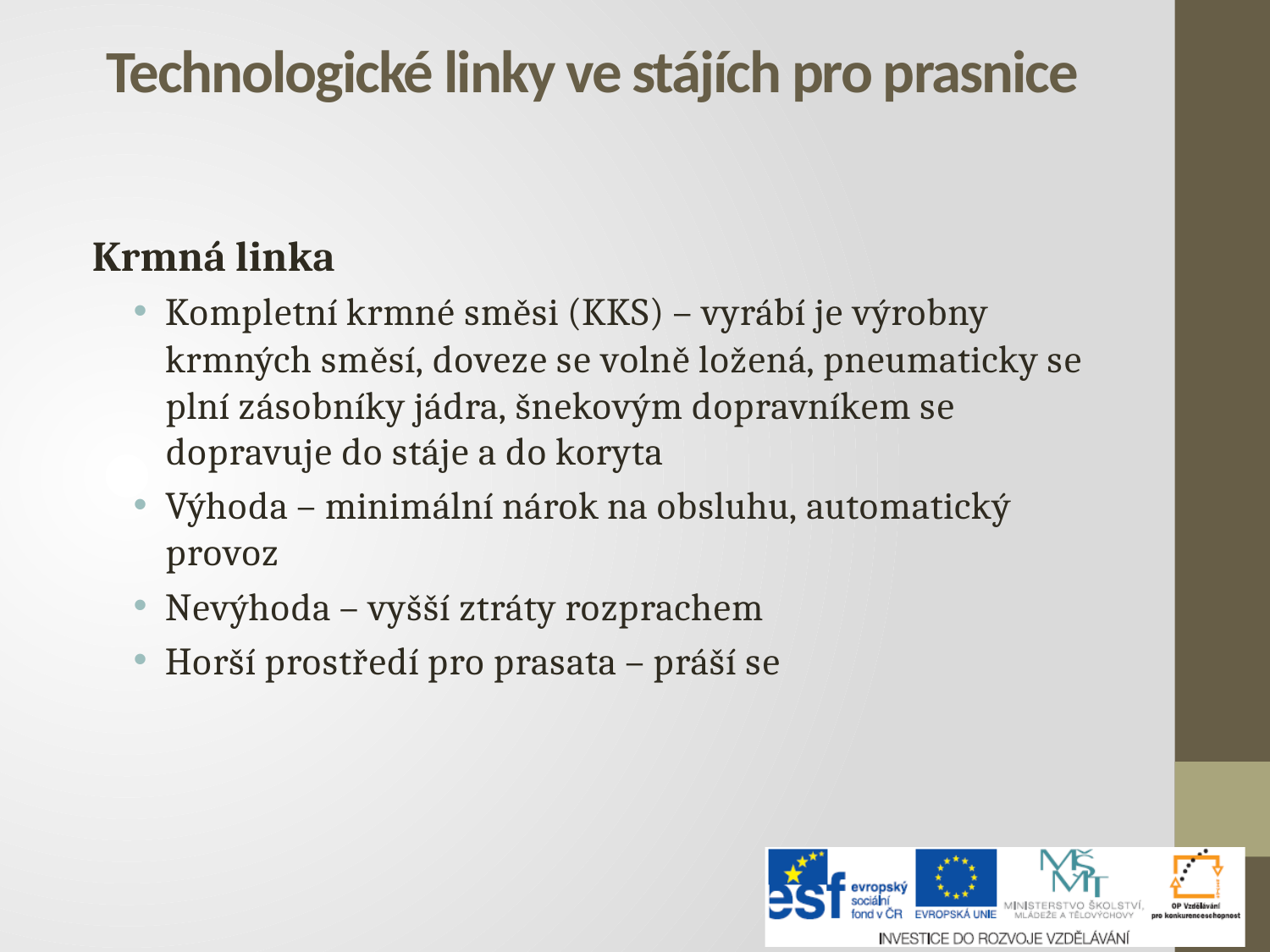

# Technologické linky ve stájích pro prasnice
Krmná linka
Kompletní krmné směsi (KKS) – vyrábí je výrobny krmných směsí, doveze se volně ložená, pneumaticky se plní zásobníky jádra, šnekovým dopravníkem se dopravuje do stáje a do koryta
Výhoda – minimální nárok na obsluhu, automatický provoz
Nevýhoda – vyšší ztráty rozprachem
Horší prostředí pro prasata – práší se